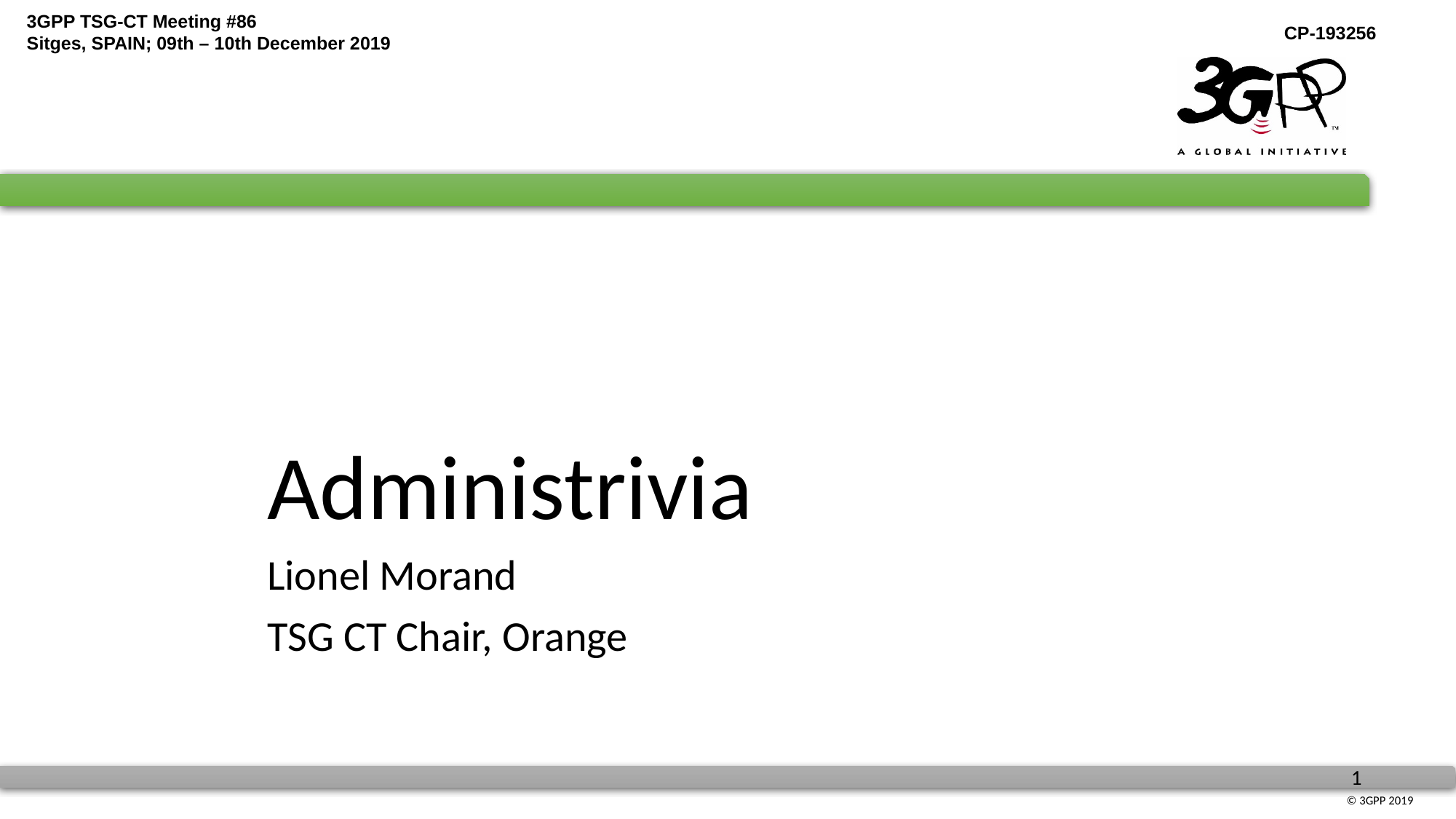

# Administrivia
Lionel Morand
TSG CT Chair, Orange